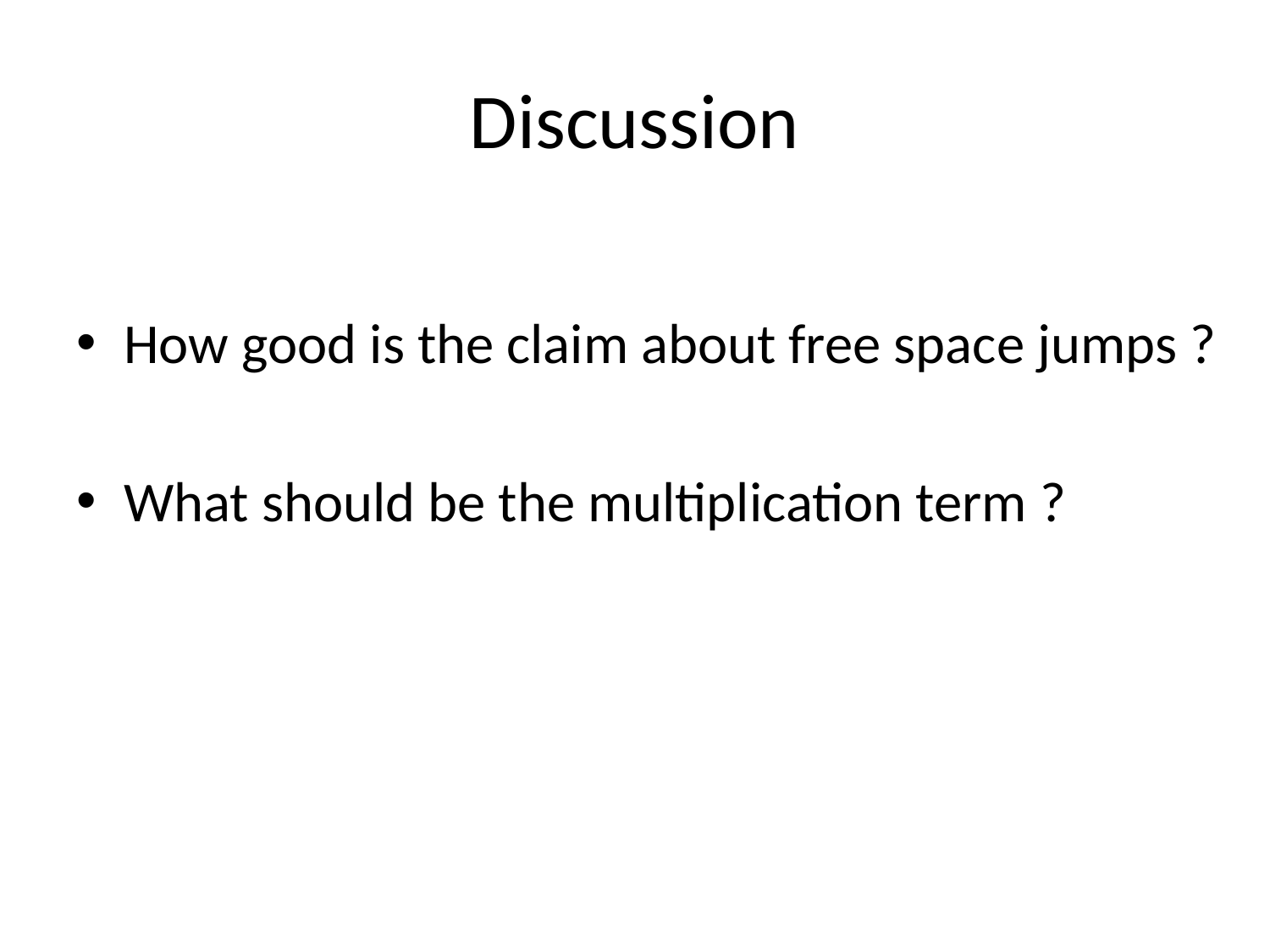

# Discussion

How good is the claim about free space jumps ?

What should be the multiplication term ?